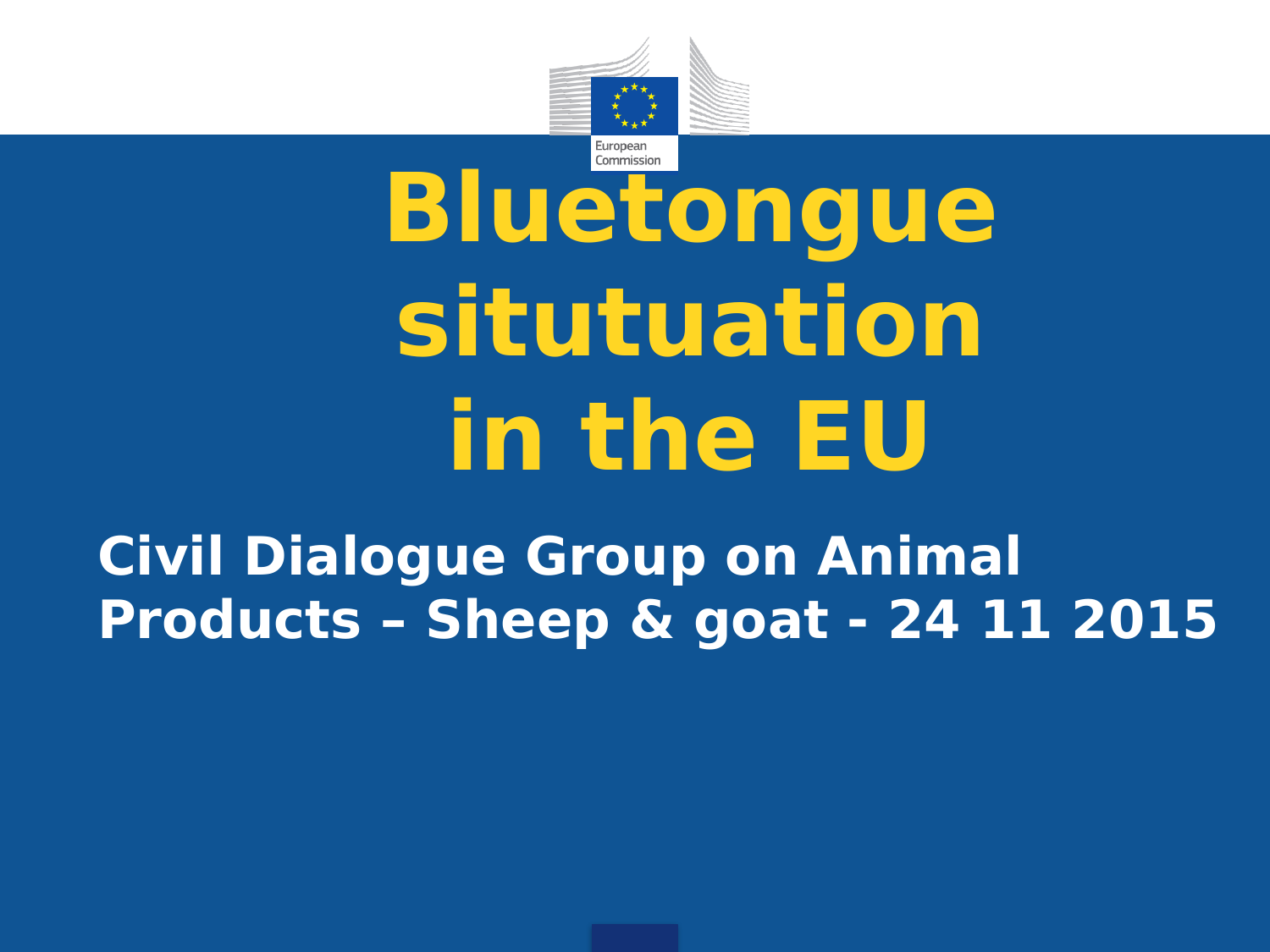

# Bluetongue situtuation in the EU
Civil Dialogue Group on Animal Products – Sheep & goat - 24 11 2015